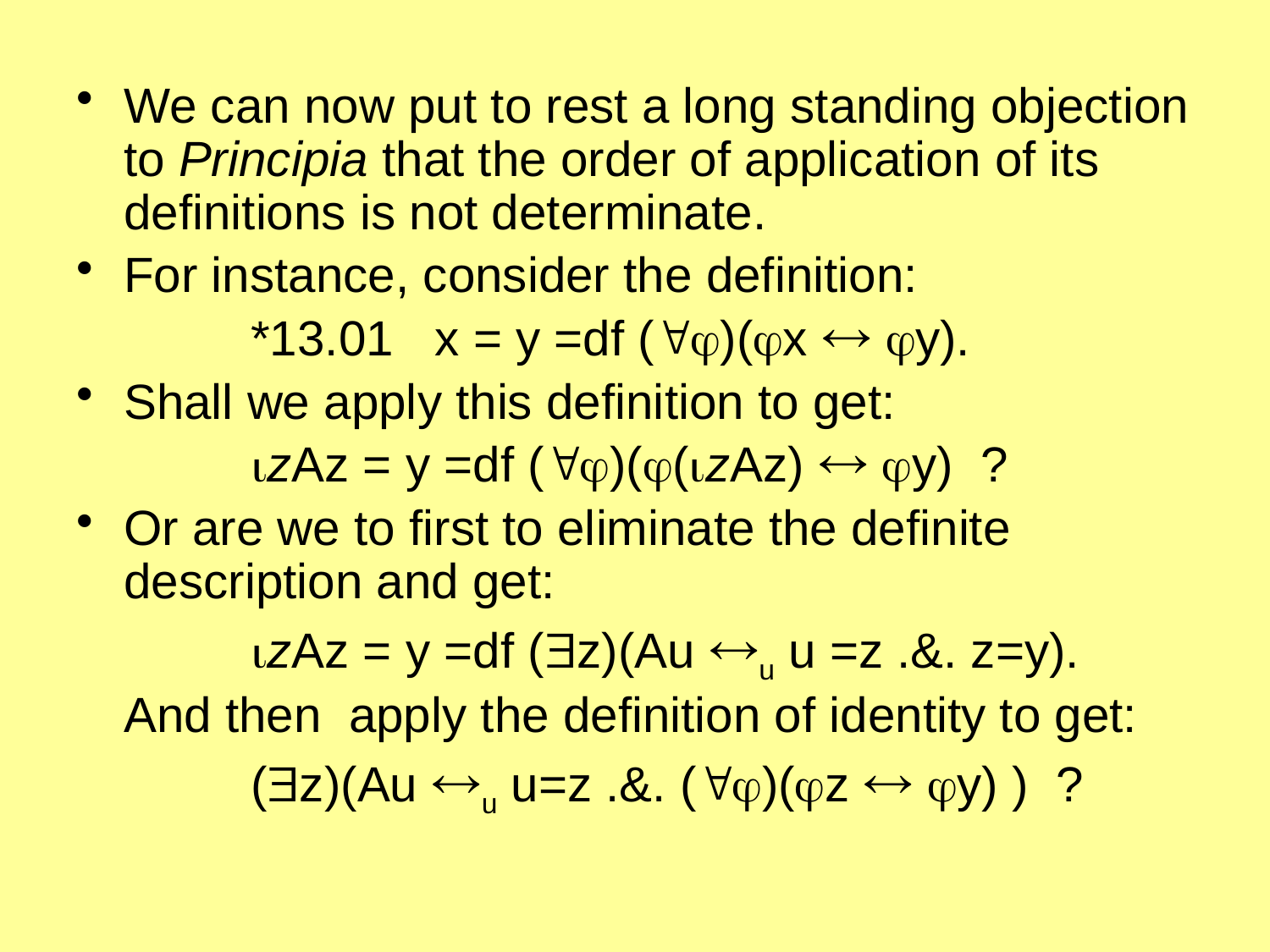

We can now put to rest a long standing objection to Principia that the order of application of its definitions is not determinate.
For instance, consider the definition:
		*13.01   x = y =df (∀ϕ)(ϕx ↔ ϕy).
Shall we apply this definition to get:
		ιzAz = y =df (∀ϕ)(ϕ(ιzAz) ↔ ϕy)  ?
Or are we to first to eliminate the definite description and get:
		ιzAz = y =df (∃z)(Au ↔u u =z .&. z=y).
	And then  apply the definition of identity to get:
		(∃z)(Au ↔u u=z .&. (∀ϕ)(ϕz ↔ ϕy) )  ?